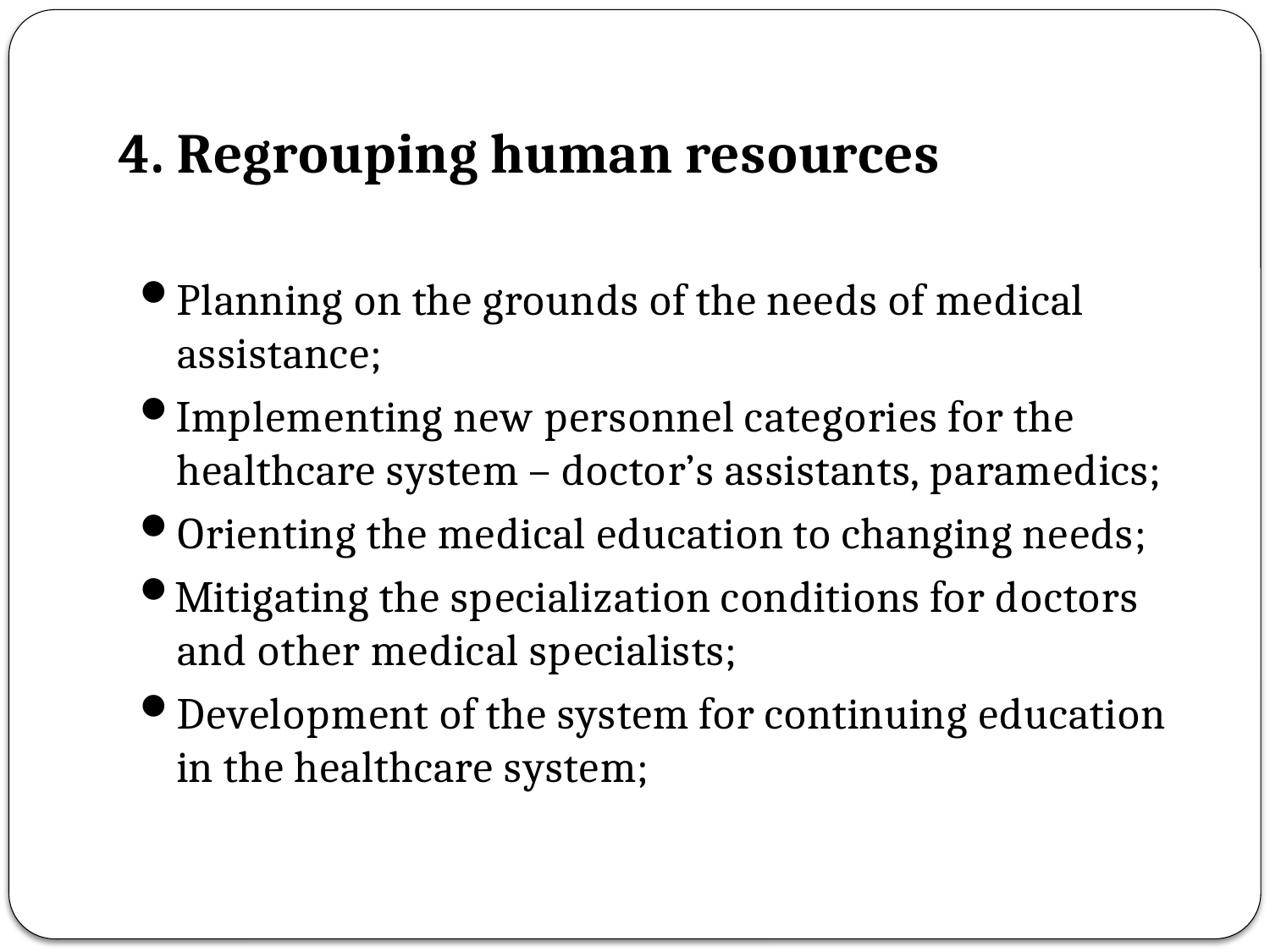

# 4. Regrouping human resources

Planning on the grounds of the needs of medical assistance;
Implementing new personnel categories for the healthcare system – doctor’s assistants, paramedics;
Orienting the medical education to changing needs;
Mitigating the specialization conditions for doctors and other medical specialists;
Development of the system for continuing education in the healthcare system;